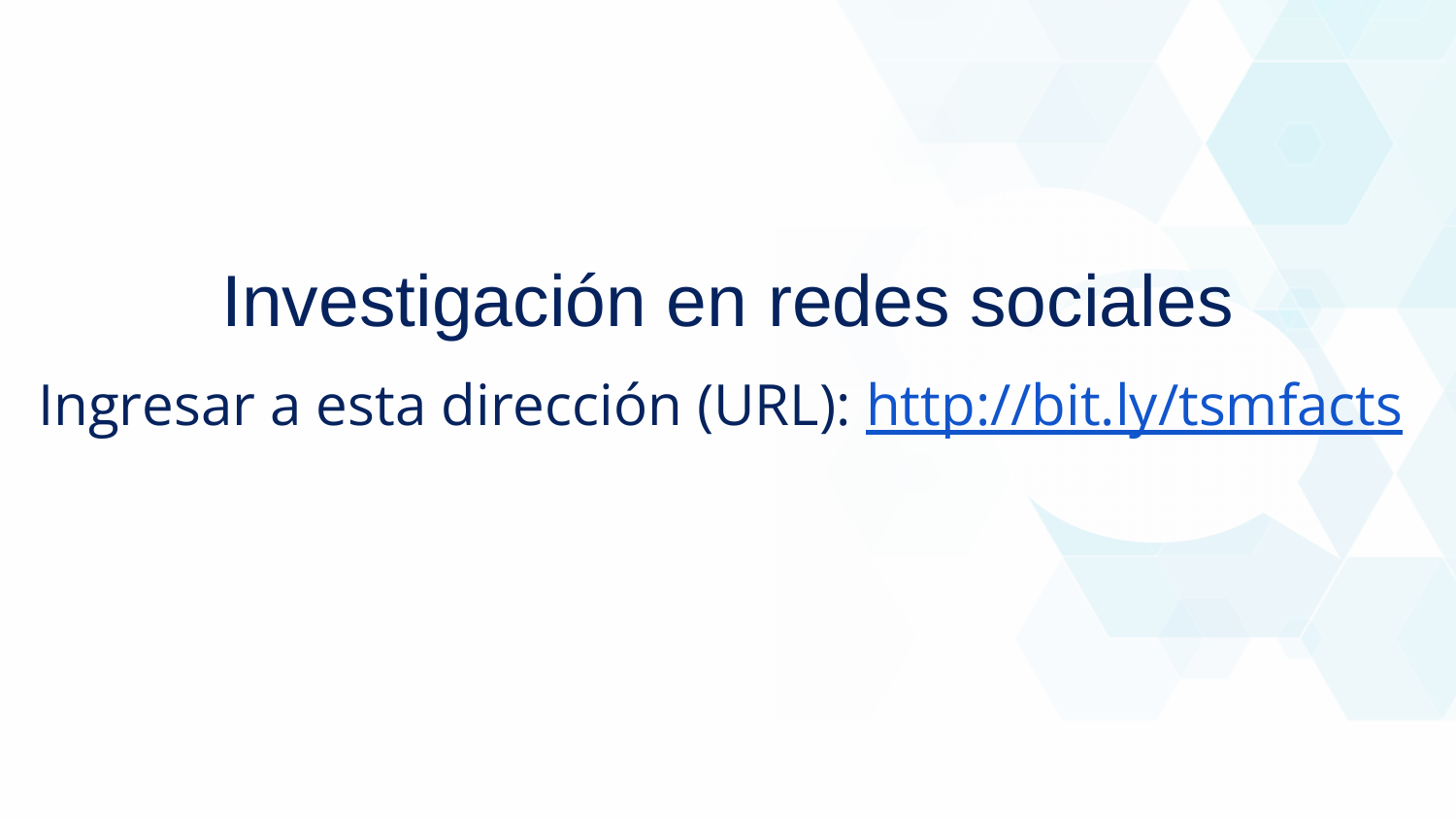

Investigación en redes sociales
Ingresar a esta dirección (URL): http://bit.ly/tsmfacts